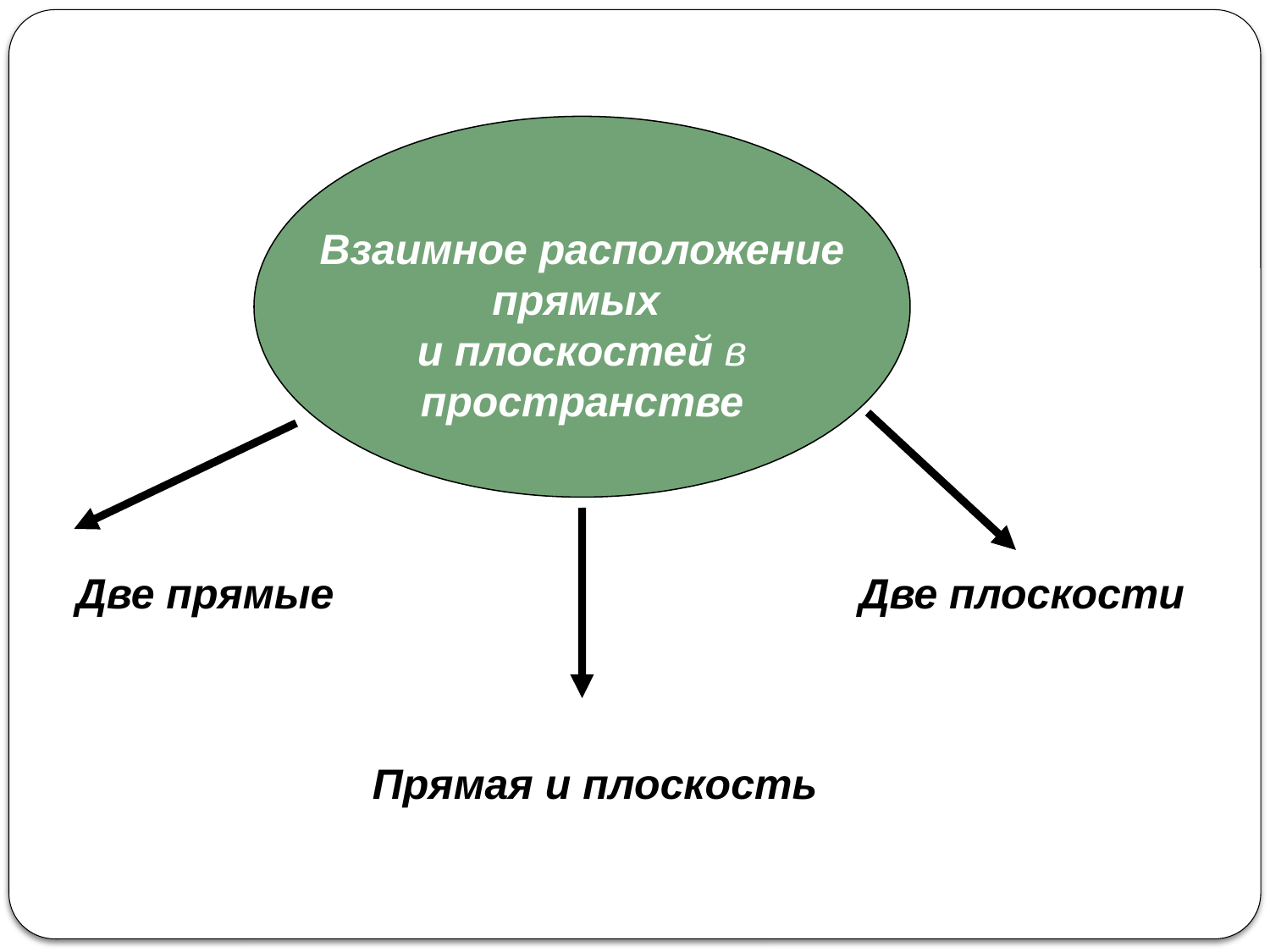

# Взаимное расположение прямых и плоскостей в пространстве

Две прямые
Две плоскости
Прямая и плоскость